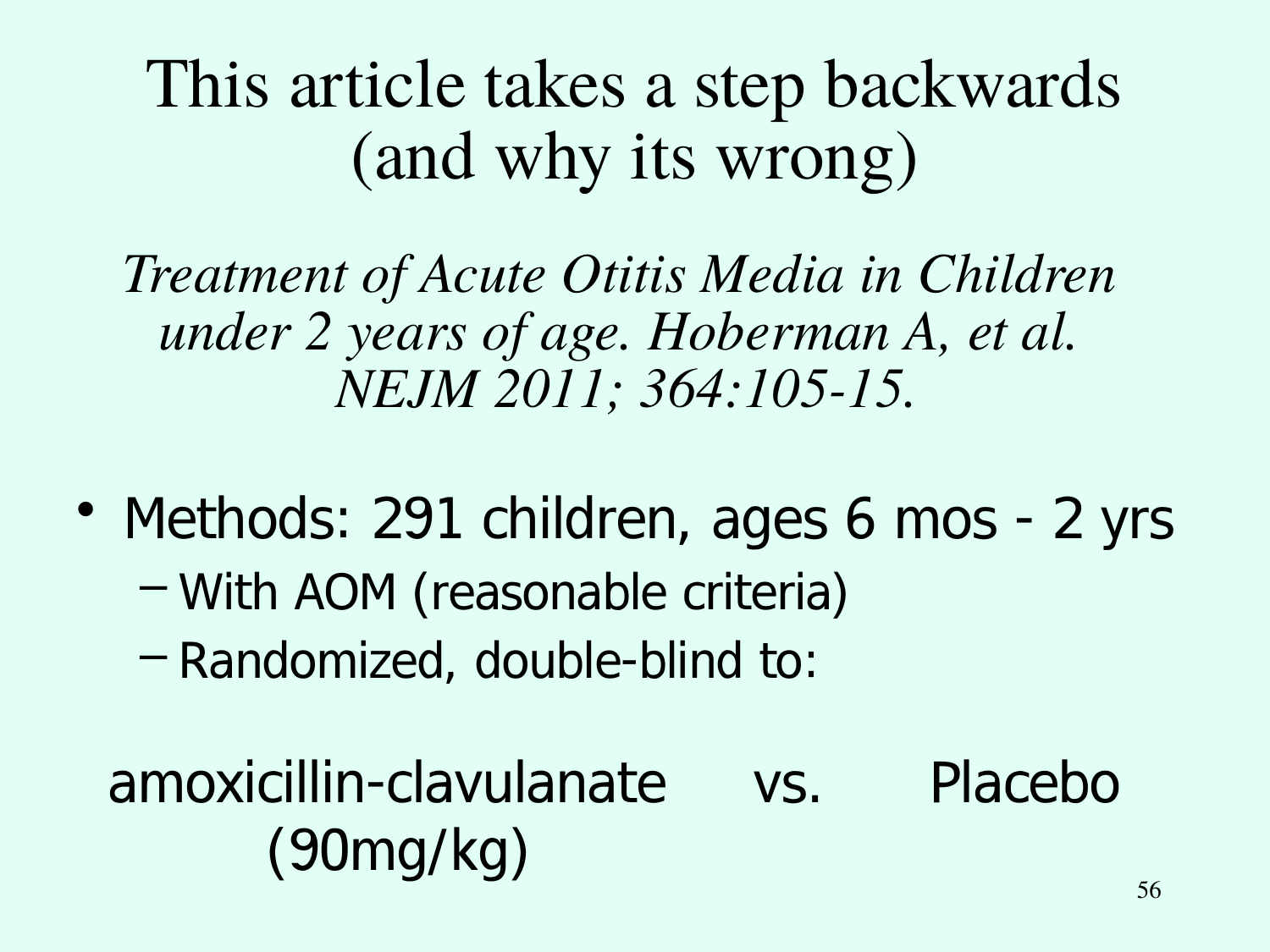

# This article takes a step backwards (and why its wrong)
Treatment of Acute Otitis Media in Children
under 2 years of age. Hoberman A, et al.
NEJM 2011; 364:105-15.
Methods: 291 children, ages 6 mos - 2 yrs
With AOM (reasonable criteria)
Randomized, double-blind to:

amoxicillin-clavulanate     vs.      Placebo
         (90mg/kg)
56